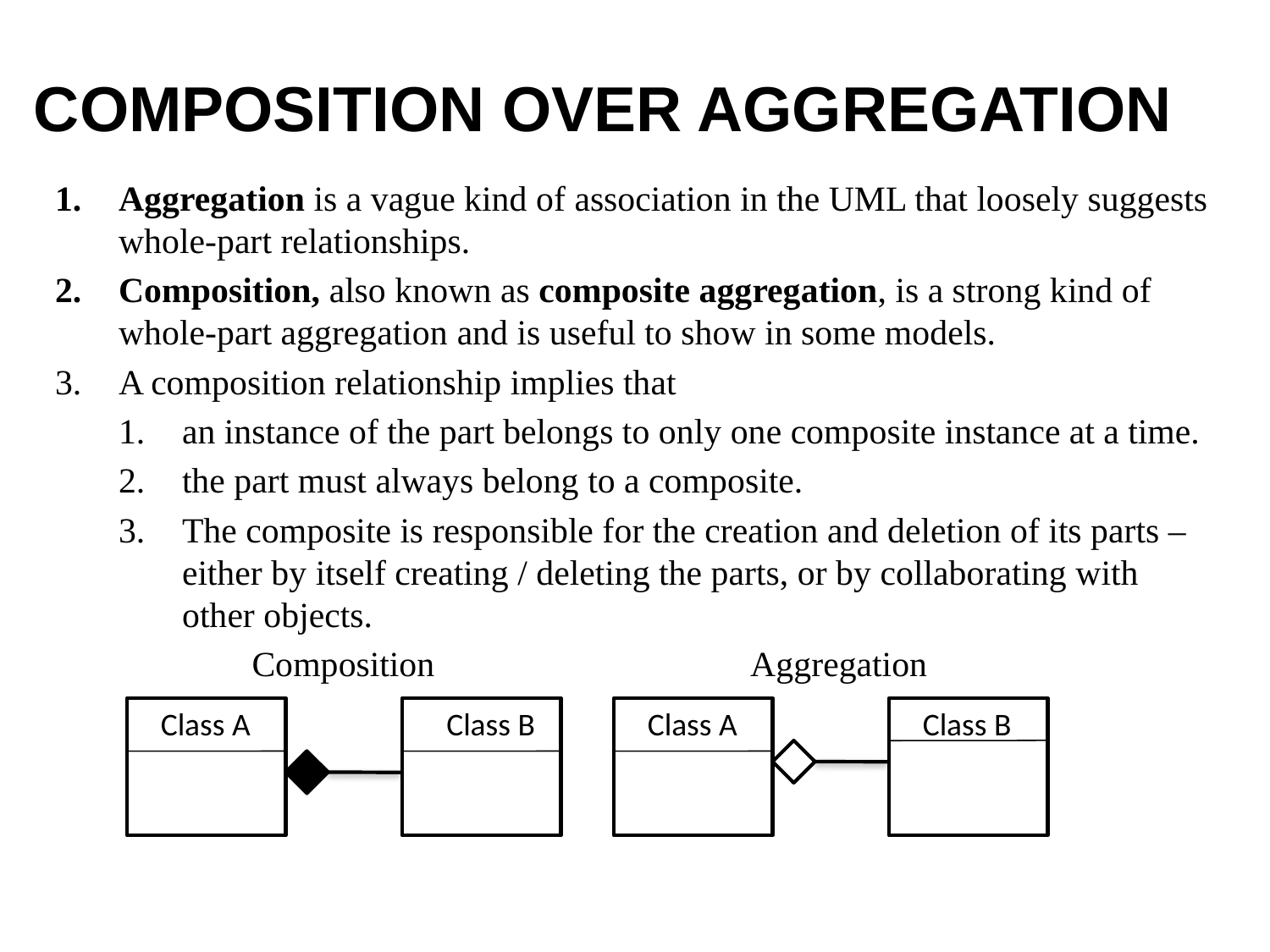

COMPOSITION OVER AGGREGATION
Aggregation is a vague kind of association in the UML that loosely suggests whole-part relationships.
Composition, also known as composite aggregation, is a strong kind of whole-part aggregation and is useful to show in some models.
A composition relationship implies that
an instance of the part belongs to only one composite instance at a time.
the part must always belong to a composite.
The composite is responsible for the creation and deletion of its parts – either by itself creating / deleting the parts, or by collaborating with other objects.
               Composition			       Aggregation

Class A

Class B

Class A

Class B